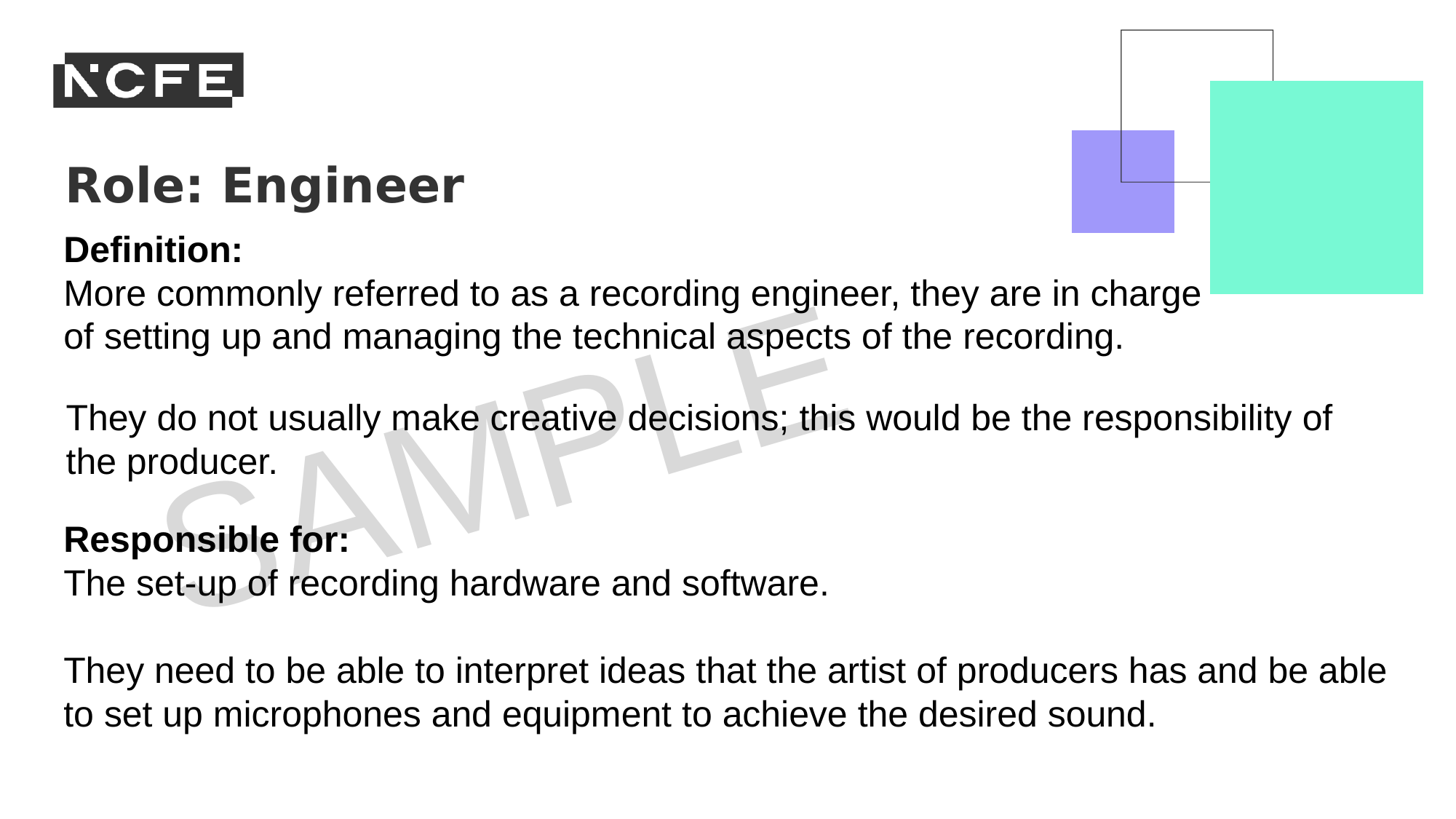

Role: Engineer
Definition:
More commonly referred to as a recording engineer, they are in charge of setting up and managing the technical aspects of the recording.

They do not usually make creative decisions; this would be the responsibility of the producer.
Responsible for:
The set-up of recording hardware and software.

They need to be able to interpret ideas that the artist of producers has and be able to set up microphones and equipment to achieve the desired sound.